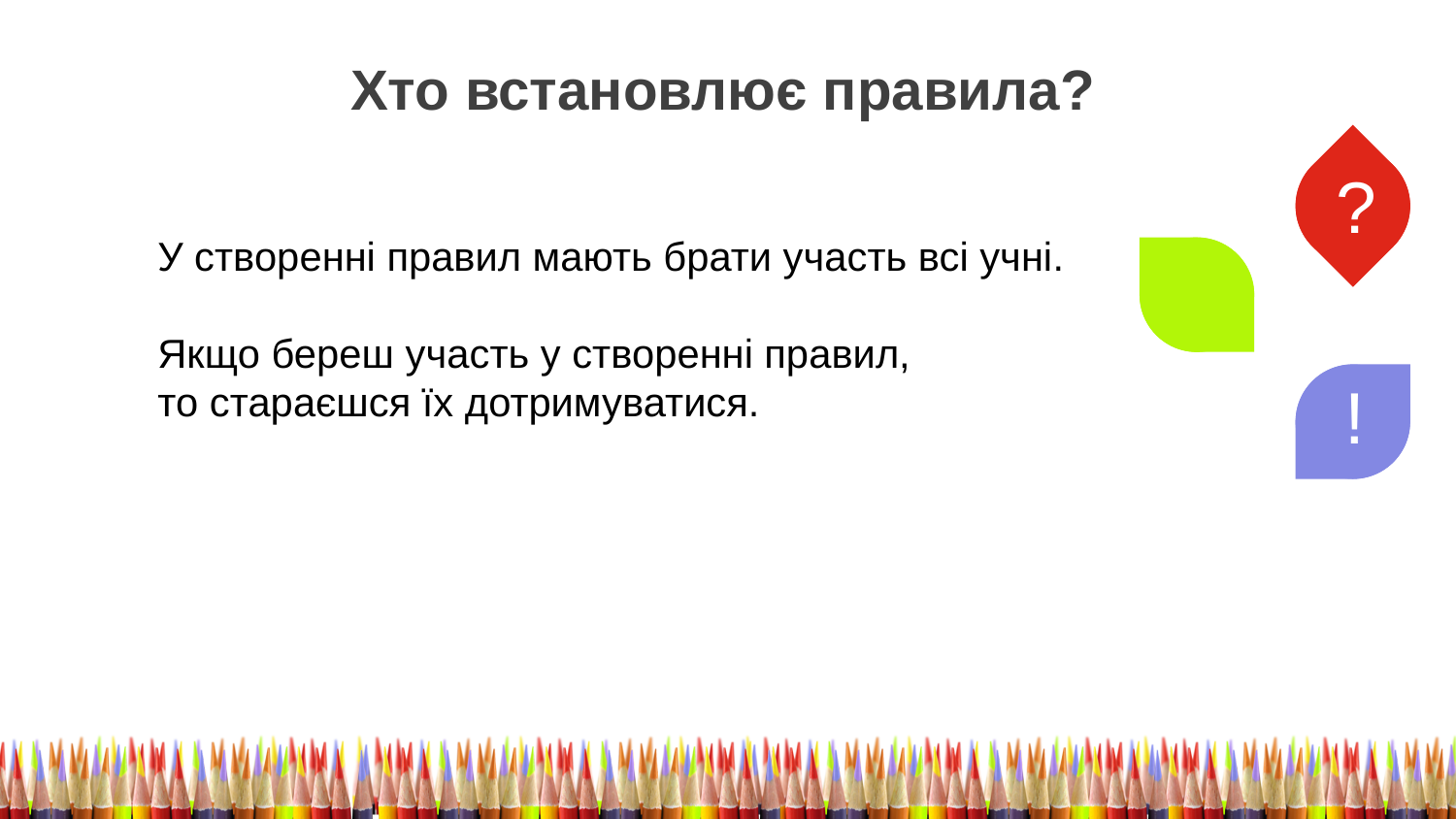

Хто встановлює правила?

?

У створенні правил мають брати участь всі учні.

Якщо береш участь у створенні правил,
то стараєшся їх дотримуватися.

!